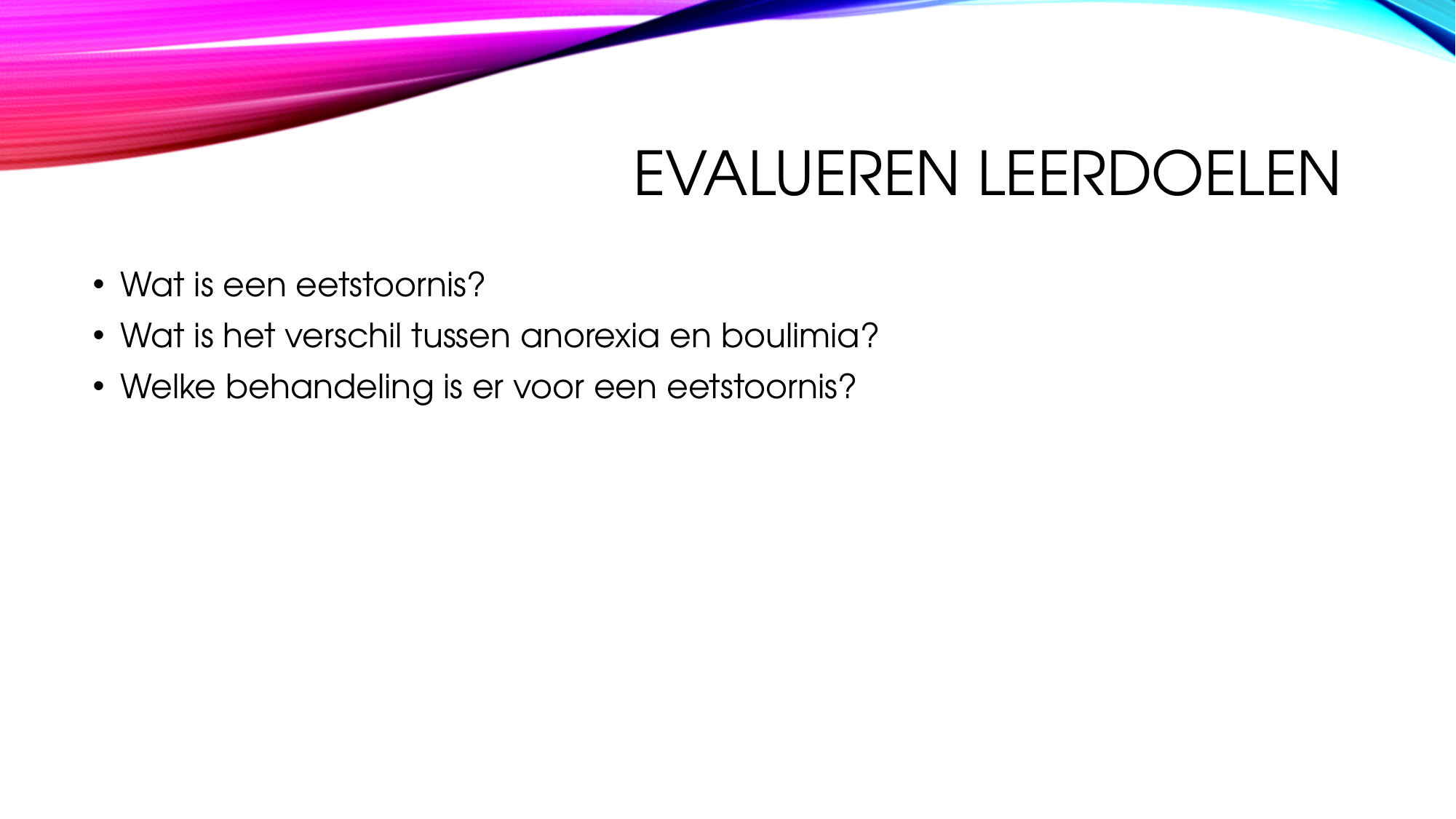

# Evalueren leerdoelen
Wat is een eetstoornis?
Wat is het verschil tussen anorexia en boulimia?
Welke behandeling is er voor een eetstoornis?